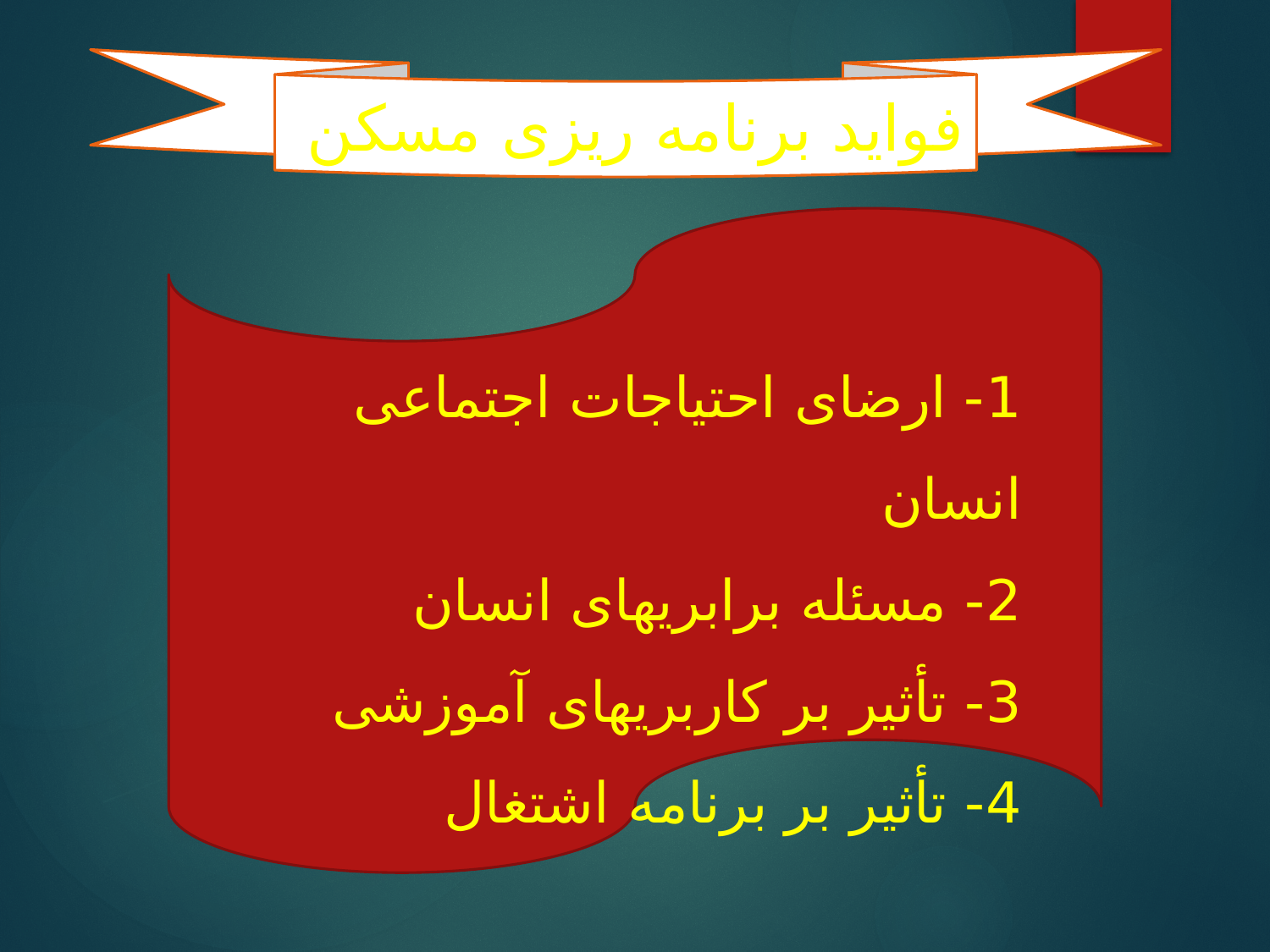

فواید برنامه ریزی مسکن

1- ارضای احتیاجات اجتماعی انسان
2- مسئله برابریهای انسان
3- تأثیر بر کاربریهای آموزشی
4- تأثیر بر برنامه اشتغال